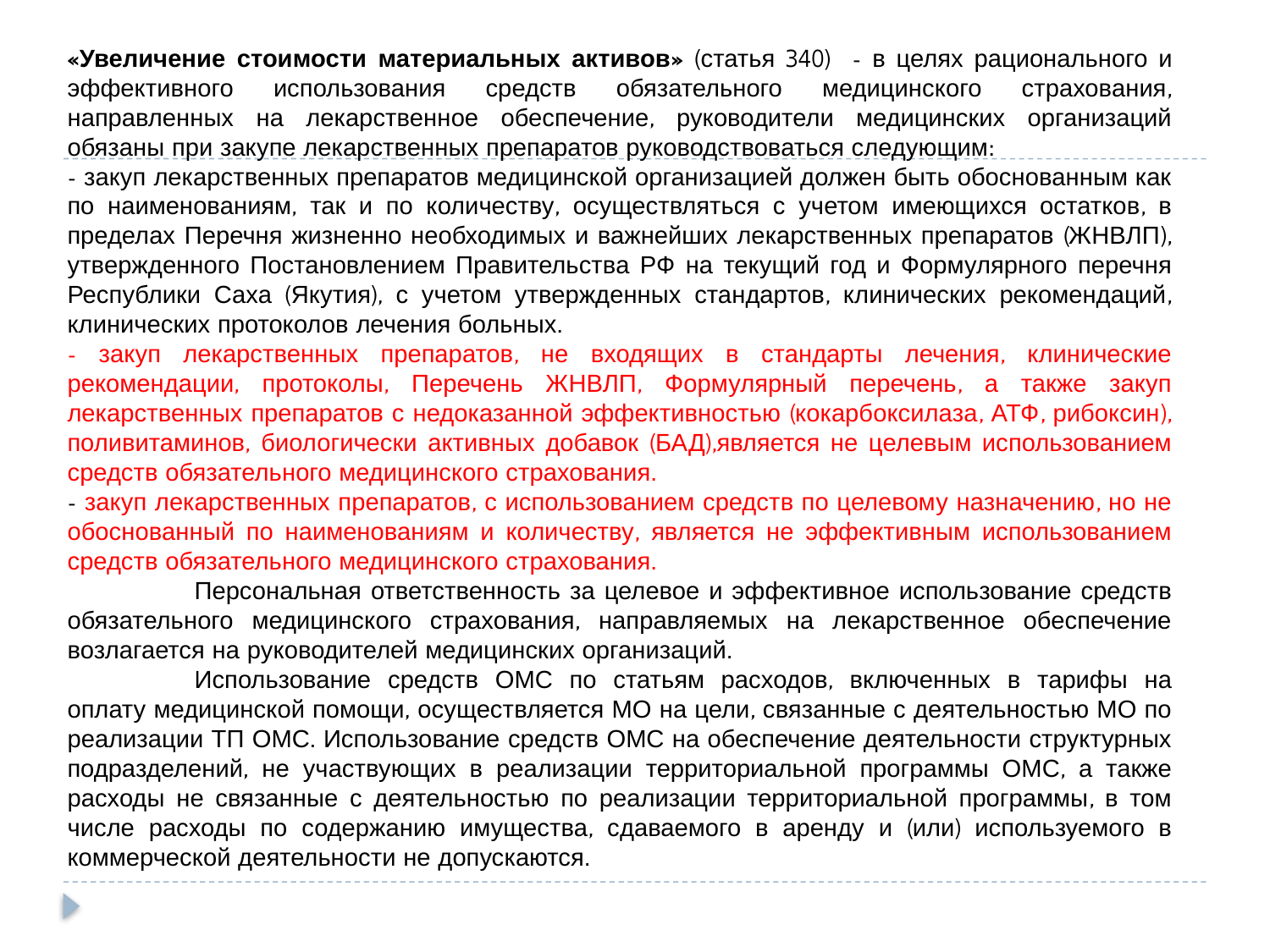

«Увеличение стоимости материальных активов» (статья 340)  - в целях рационального и эффективного использования средств обязательного медицинского страхования, направленных на лекарственное обеспечение, руководители медицинских организаций обязаны при закупе лекарственных препаратов руководствоваться следующим:
- закуп лекарственных препаратов медицинской организацией должен быть обоснованным как по наименованиям, так и по количеству, осуществляться с учетом имеющихся остатков, в пределах Перечня жизненно необходимых и важнейших лекарственных препаратов (ЖНВЛП), утвержденного Постановлением Правительства РФ на текущий год и Формулярного перечня Республики Саха (Якутия), с учетом утвержденных стандартов, клинических рекомендаций, клинических протоколов лечения больных.
- закуп лекарственных препаратов, не входящих в стандарты лечения, клинические рекомендации, протоколы, Перечень ЖНВЛП, Формулярный перечень, а также закуп лекарственных препаратов с недоказанной эффективностью (кокарбоксилаза, АТФ, рибоксин), поливитаминов, биологически активных добавок (БАД),является не целевым использованием средств обязательного медицинского страхования.
- закуп лекарственных препаратов, с использованием средств по целевому назначению, но не обоснованный по наименованиям и количеству, является не эффективным использованием средств обязательного медицинского страхования.
	Персональная ответственность за целевое и эффективное использование средств обязательного медицинского страхования, направляемых на лекарственное обеспечение возлагается на руководителей медицинских организаций.
	Использование средств ОМС по статьям расходов, включенных в тарифы на оплату медицинской помощи, осуществляется МО на цели, связанные с деятельностью МО по реализации ТП ОМС. Использование средств ОМС на обеспечение деятельности структурных подразделений, не участвующих в реализации территориальной программы ОМС, а также расходы не связанные с деятельностью по реализации территориальной программы, в том числе расходы по содержанию имущества, сдаваемого в аренду и (или) используемого в коммерческой деятельности не допускаются.